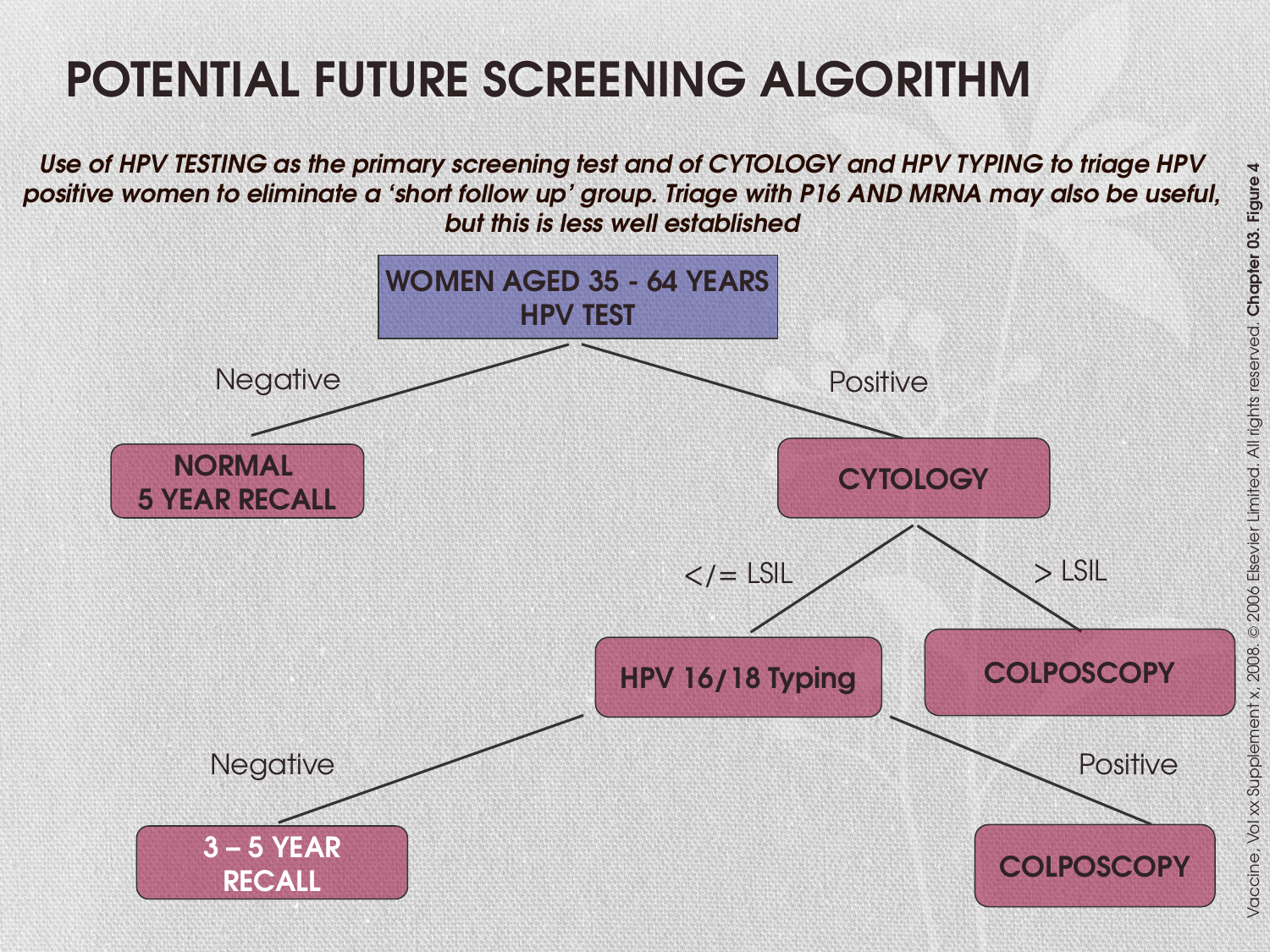

POTENTIAL FUTURE SCREENING ALGORITHM
Use of HPV TESTING as the primary screening test and of CYTOLOGY and HPV TYPING to triage HPV positive women to eliminate a ‘short follow up’ group. Triage with P16 AND MRNA may also be useful, but this is less well established
WOMEN AGED 35 - 64 YEARS
HPV TEST

Negative
Positive
CYTOLOGY
NORMAL
5 YEAR RECALL

Vaccine, Vol xx Supplement x, 2008. © 2006 Elsevier Limited. All rights reserved. Chapter 03. Figure 4
> LSIL
</= LSIL
COLPOSCOPY
HPV 16/18 Typing

Negative
Positive

COLPOSCOPY
3 – 5 YEAR
RECALL